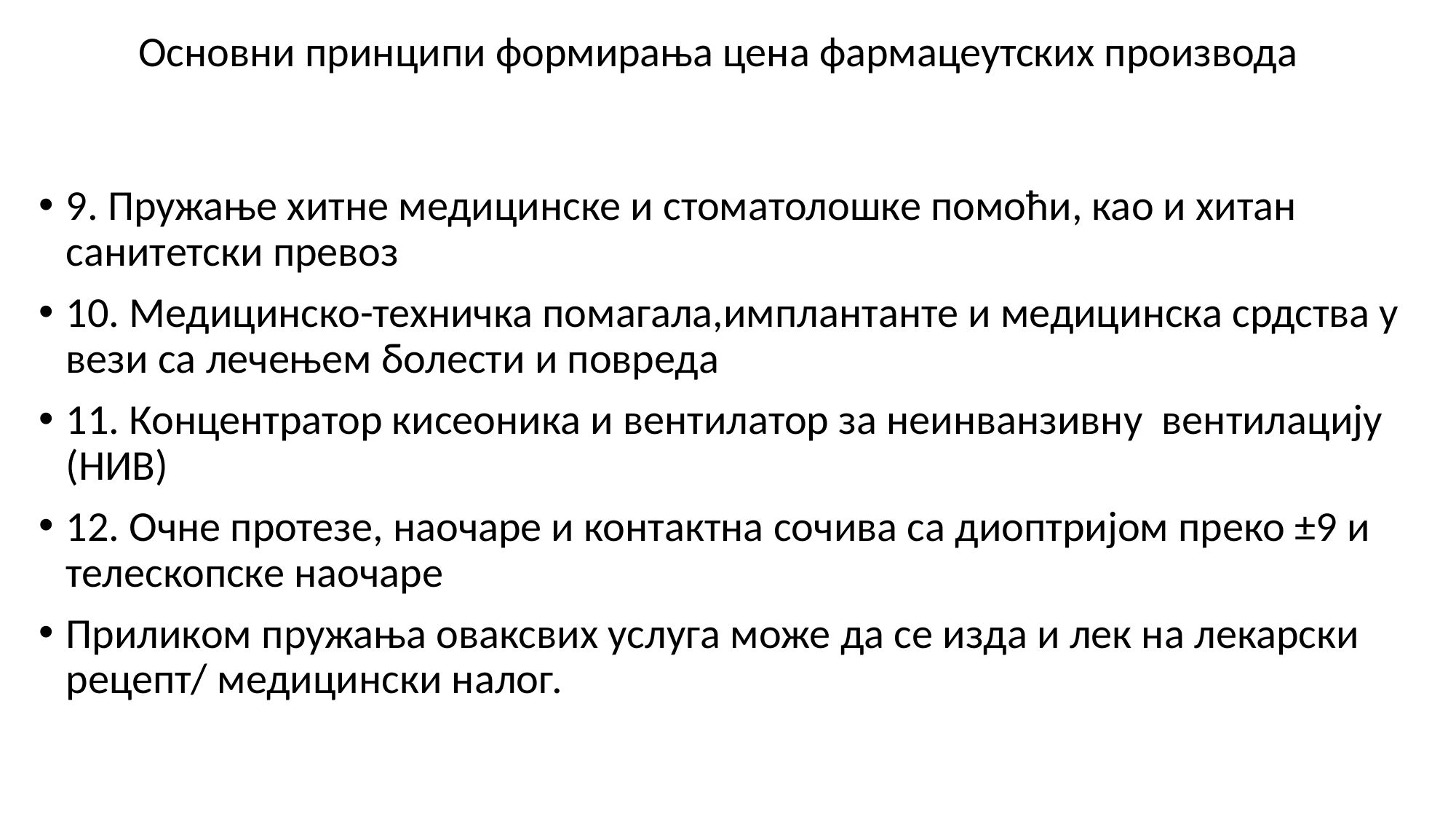

# Основни принципи формирања цена фармацеутских производа
9. Пружање хитне медицинске и стоматолошке помоћи, као и хитан санитетски превоз
10. Медицинско-техничка помагала,имплантанте и медицинска срдства у вези са лечењем болести и повреда
11. Концентратор кисеоника и вентилатор за неинванзивну  вентилацију (НИВ)
12. Очне протезе, наочаре и контактна сочива са диоптријом преко ±9 и телескопске наочаре
Приликом пружања оваксвих услуга може да се изда и лек на лекарски рецепт/ медицински налог.